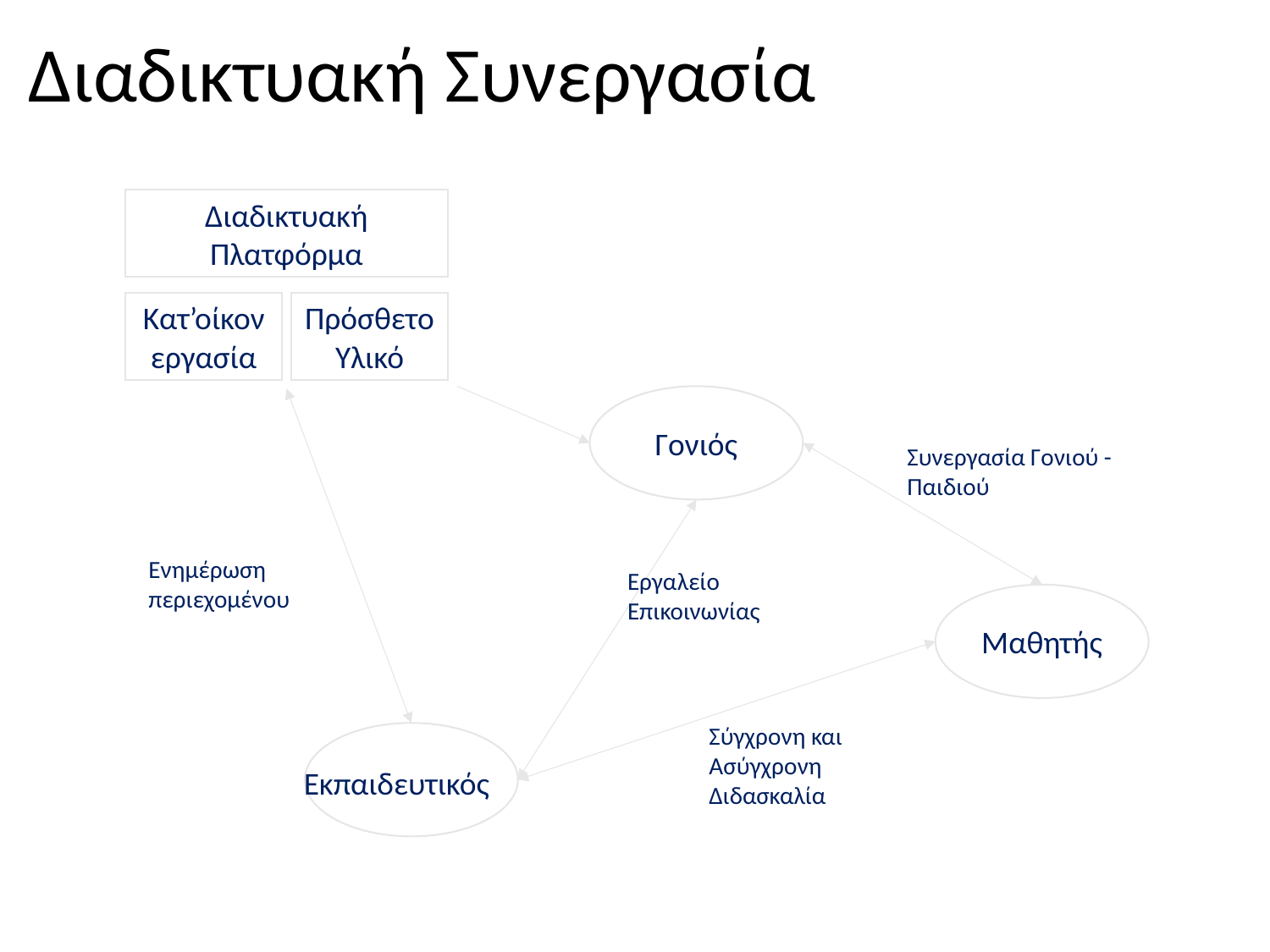

# Διαδικτυακή Συνεργασία
Διαδικτυακή Πλατφόρμα
Κατ’οίκον εργασία
Πρόσθετο Υλικό
Γονιός
Εργαλείο Επικοινωνίας
Μαθητής
Σύγχρονη και Ασύγχρονη Διδασκαλία

Συνεργασία Γονιού - Παιδιού
Ενημέρωση περιεχομένου
Εκπαιδευτικός